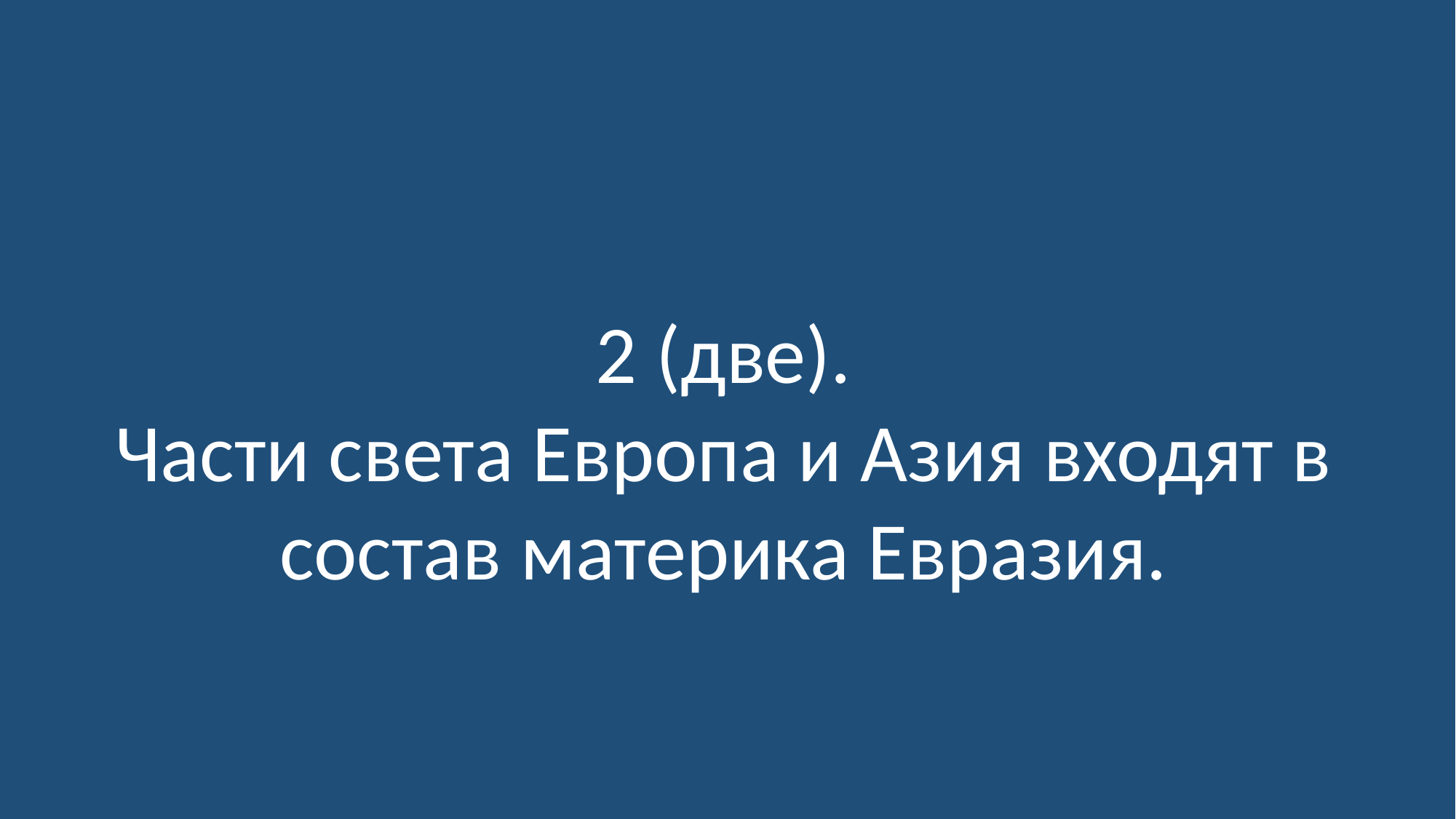

2 (две).
Части света Европа и Азия входят в состав материка Евразия.